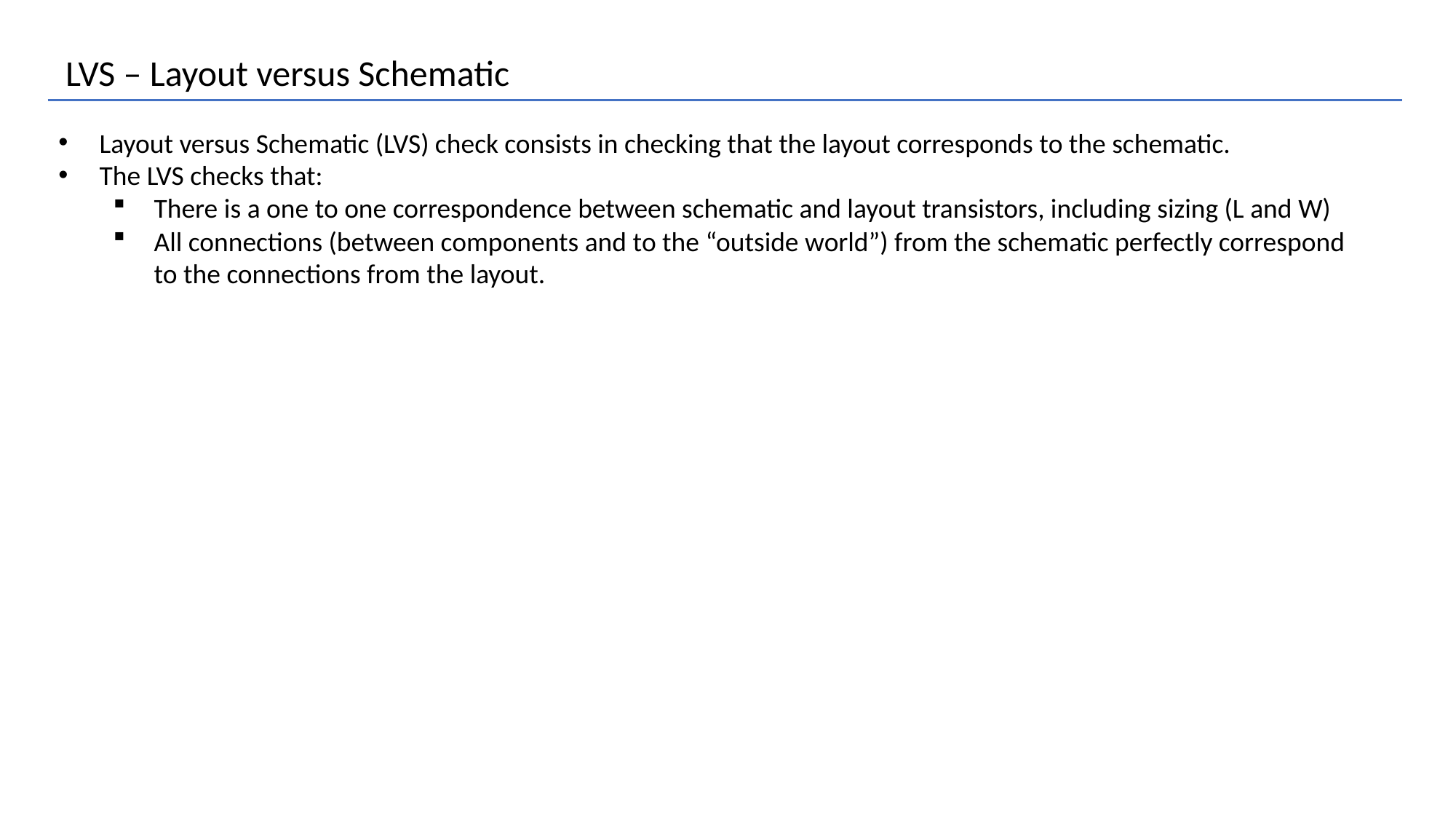

LVS – Layout versus Schematic
Layout versus Schematic (LVS) check consists in checking that the layout corresponds to the schematic.
The LVS checks that:
There is a one to one correspondence between schematic and layout transistors, including sizing (L and W)
All connections (between components and to the “outside world”) from the schematic perfectly correspond to the connections from the layout.